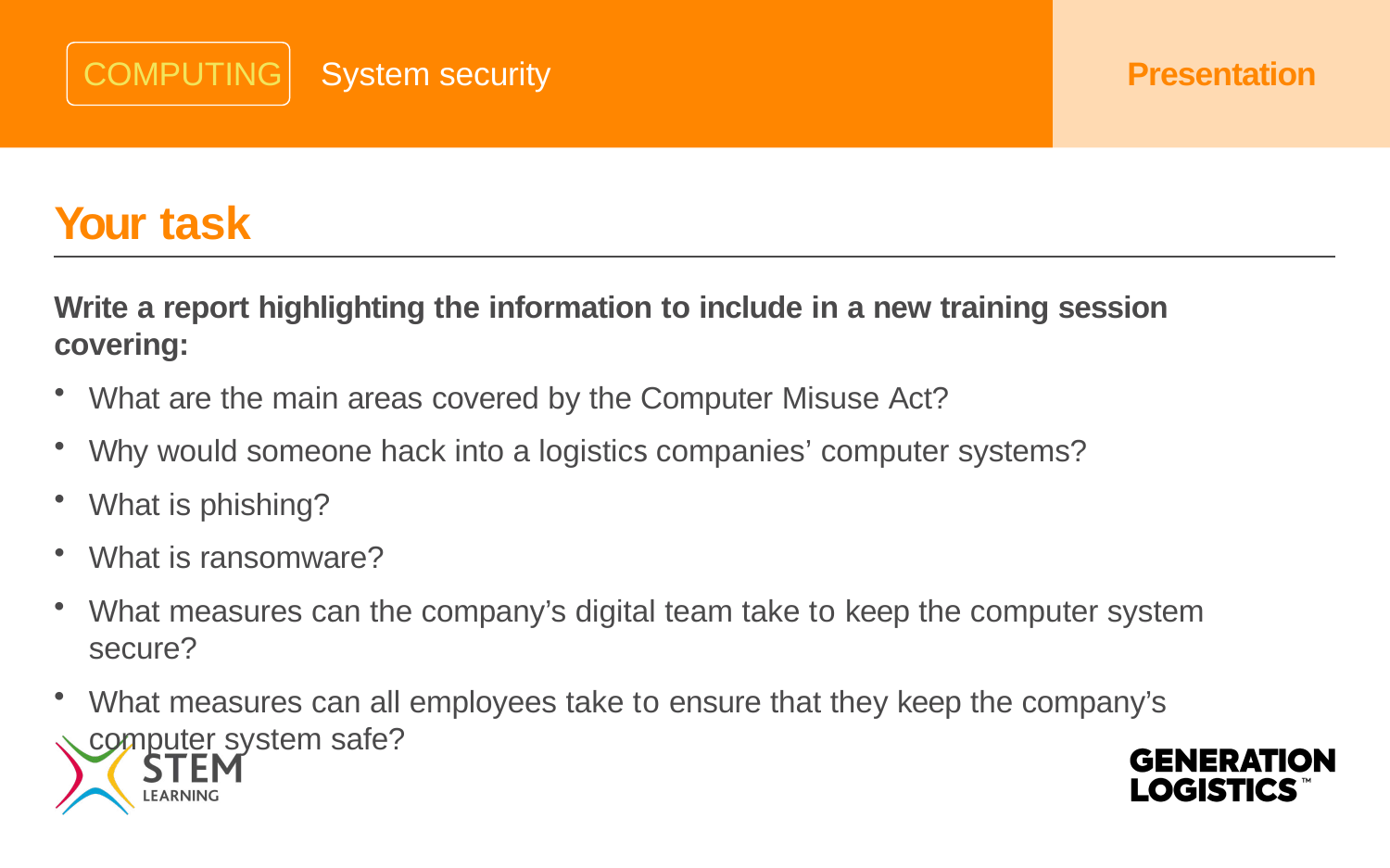

COMPUTING
# System security
Presentation
Your task

Write a report highlighting the information to include in a new training session covering:
What are the main areas covered by the Computer Misuse Act?
Why would someone hack into a logistics companies’ computer systems?
What is phishing?
What is ransomware?
What measures can the company’s digital team take to keep the computer system secure?
What measures can all employees take to ensure that they keep the company’s computer system safe?